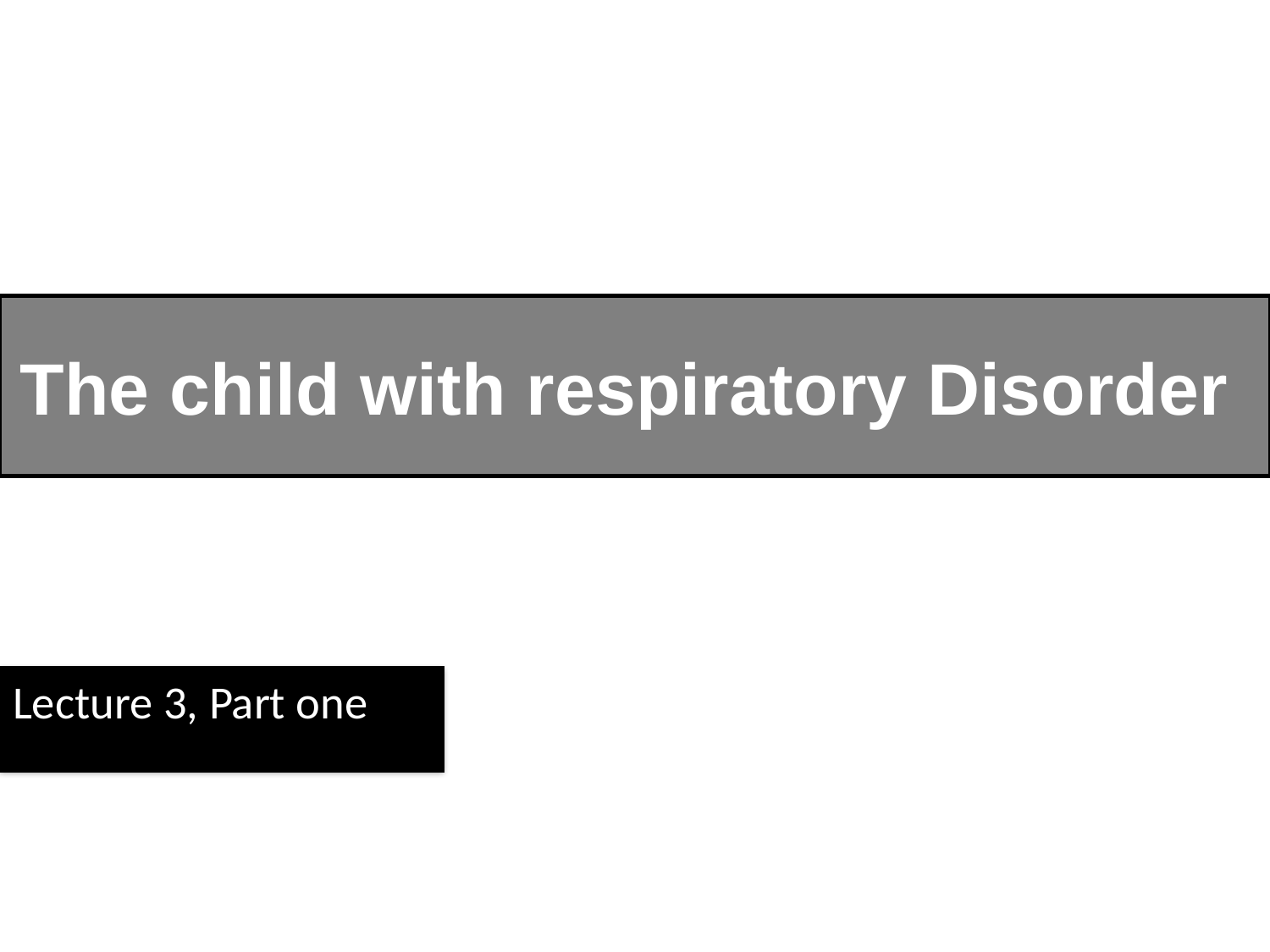

# The child with respiratory Disorder
Lecture 3, Part one